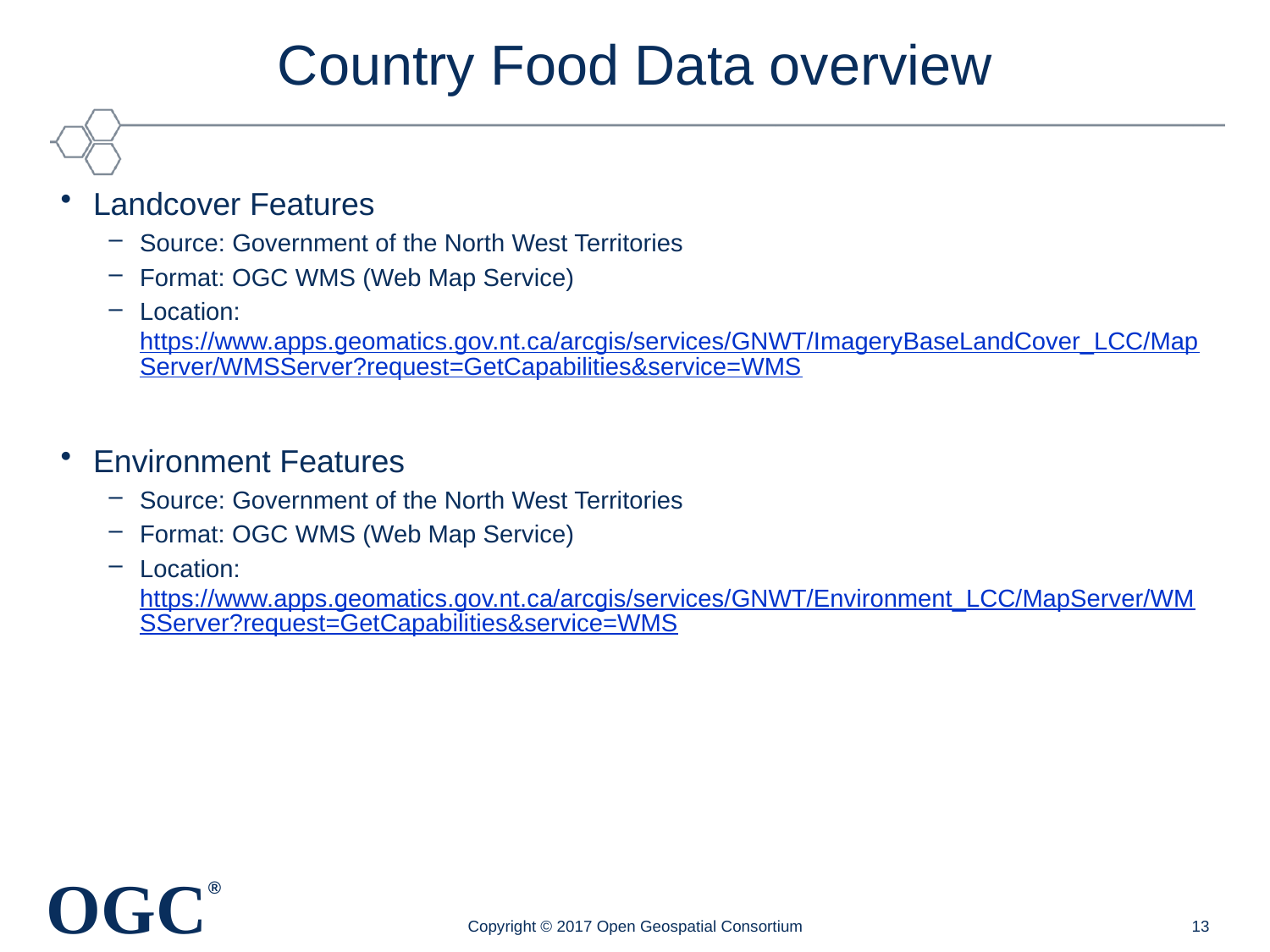

# Country Food Data overview
Landcover Features
Source: Government of the North West Territories
Format: OGC WMS (Web Map Service)
Location: https://www.apps.geomatics.gov.nt.ca/arcgis/services/GNWT/ImageryBaseLandCover_LCC/MapServer/WMSServer?request=GetCapabilities&service=WMS

Environment Features
Source: Government of the North West Territories
Format: OGC WMS (Web Map Service)
Location: https://www.apps.geomatics.gov.nt.ca/arcgis/services/GNWT/Environment_LCC/MapServer/WMSServer?request=GetCapabilities&service=WMS

Copyright © 2017 Open Geospatial Consortium
13